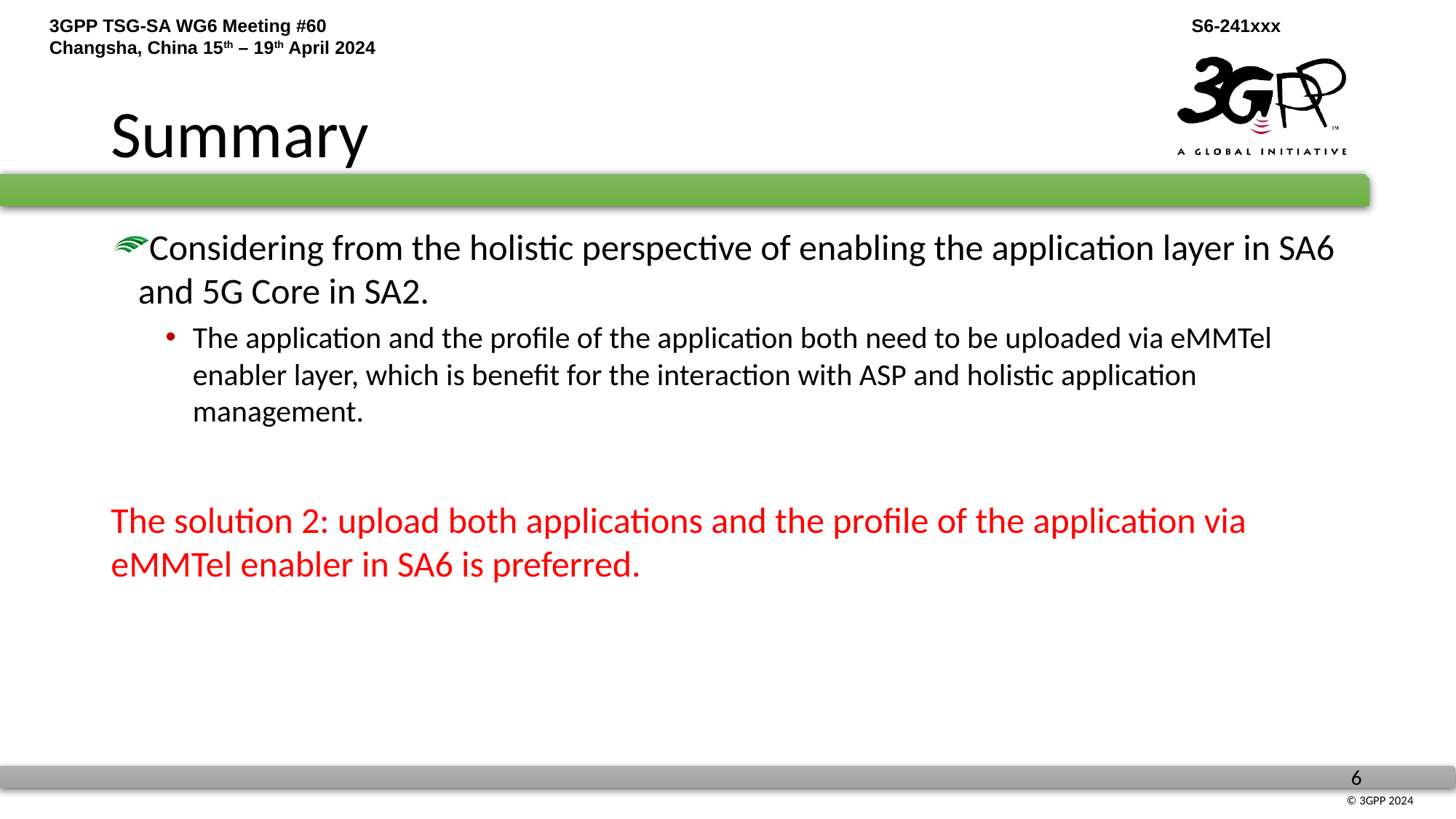

# Summary
Considering from the holistic perspective of enabling the application layer in SA6 and 5G Core in SA2.
The application and the profile of the application both need to be uploaded via eMMTel enabler layer, which is benefit for the interaction with ASP and holistic application management.

The solution 2: upload both applications and the profile of the application via eMMTel enabler in SA6 is preferred.